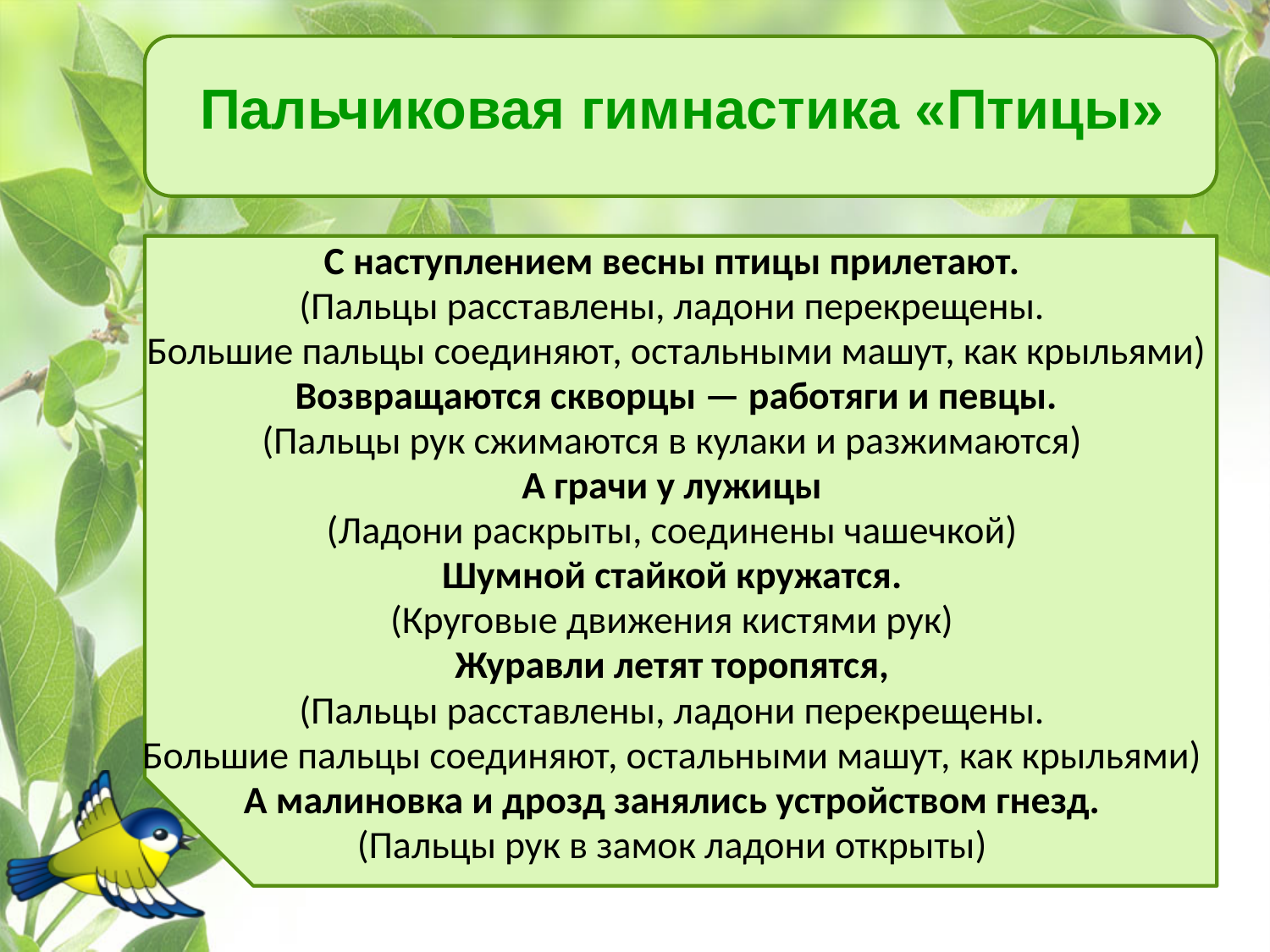

Пальчиковая гимнастика «Птицы»
С наступлением весны птицы прилетают.
(Пальцы расставлены, ладони перекрещены.
Большие пальцы соединяют, остальными машут, как крыльями)
 Возвращаются скворцы — работяги и певцы.
(Пальцы рук сжимаются в кулаки и разжимаются)
А грачи у лужицы
(Ладони раскрыты, соединены чашечкой)
Шумной стайкой кружатся.
(Круговые движения кистями рук)
Журавли летят торопятся,
(Пальцы расставлены, ладони перекрещены.
Большие пальцы соединяют, остальными машут, как крыльями)
А малиновка и дрозд занялись устройством гнезд.
(Пальцы рук в замок ладони открыты)